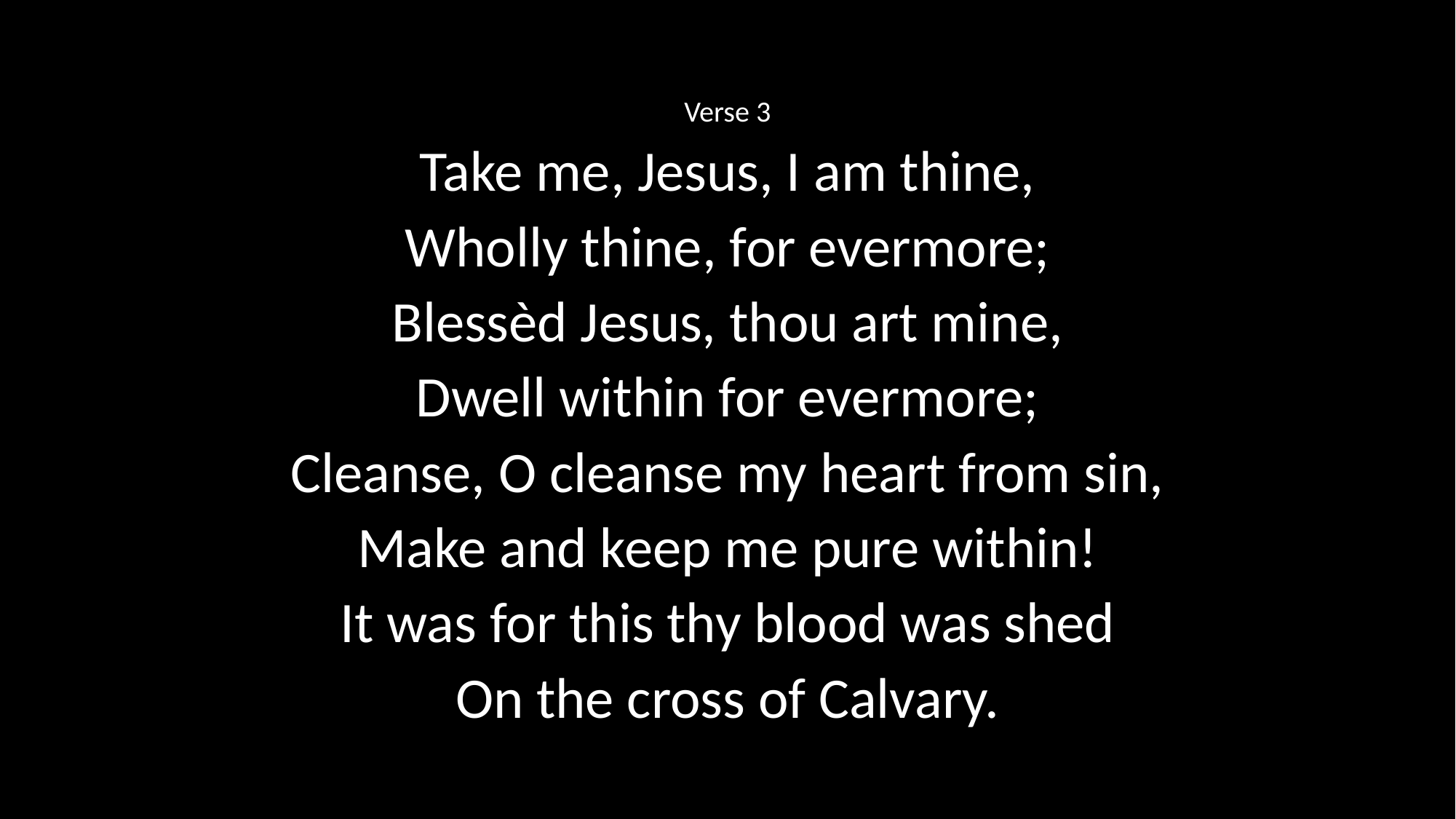

Verse 3
Take me, Jesus, I am thine,
Wholly thine, for evermore;
Blessèd Jesus, thou art mine,
Dwell within for evermore;
Cleanse, O cleanse my heart from sin,
Make and keep me pure within!
It was for this thy blood was shed
On the cross of Calvary.